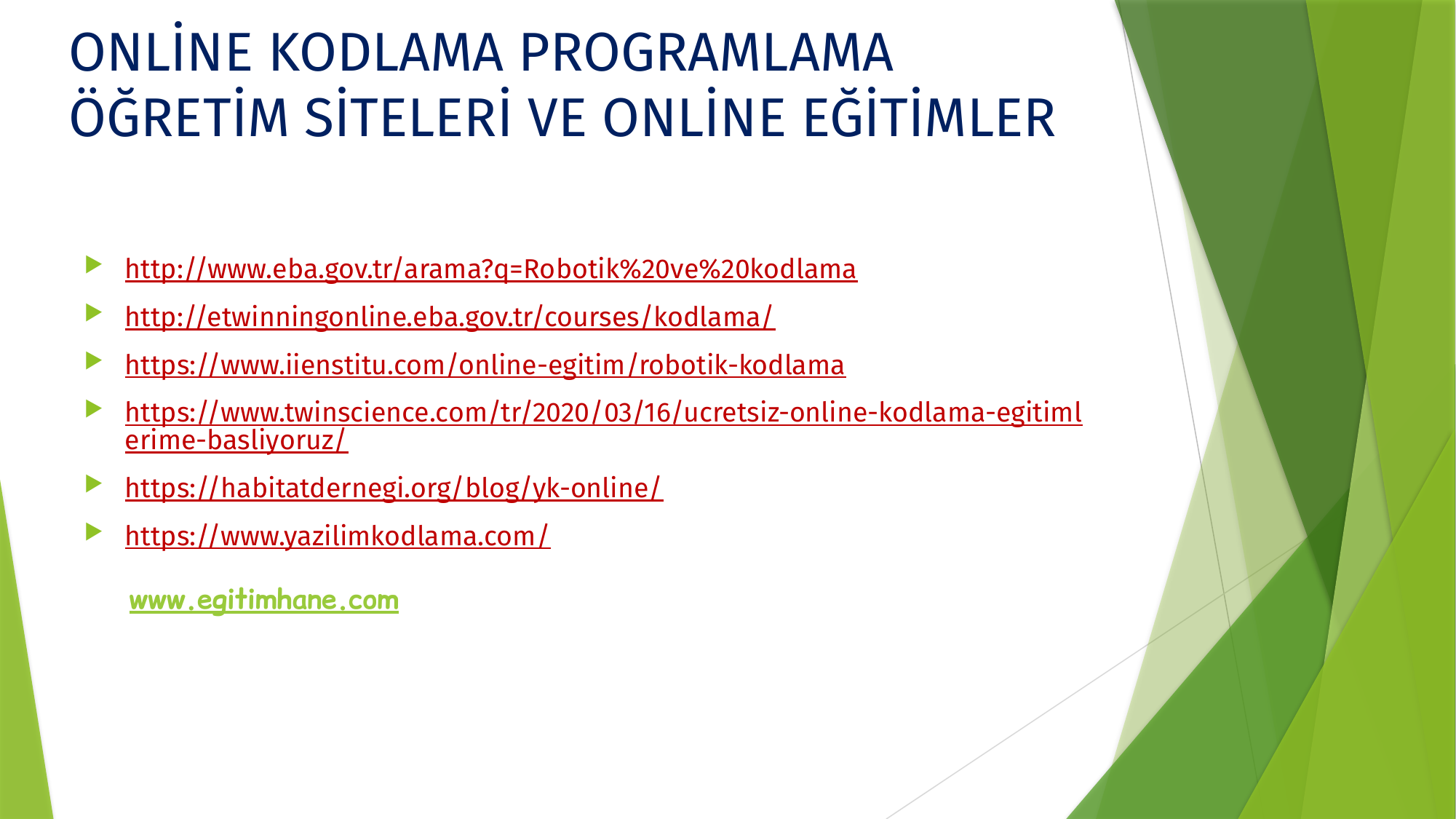

# ONLİNE KODLAMA PROGRAMLAMA ÖĞRETİM SİTELERİ VE ONLİNE EĞİTİMLER
http://www.eba.gov.tr/arama?q=Robotik%20ve%20kodlama
http://etwinningonline.eba.gov.tr/courses/kodlama/
https://www.iienstitu.com/online-egitim/robotik-kodlama
https://www.twinscience.com/tr/2020/03/16/ucretsiz-online-kodlama-egitimlerime-basliyoruz/
https://habitatdernegi.org/blog/yk-online/
https://www.yazilimkodlama.com/

www.egitimhane.com